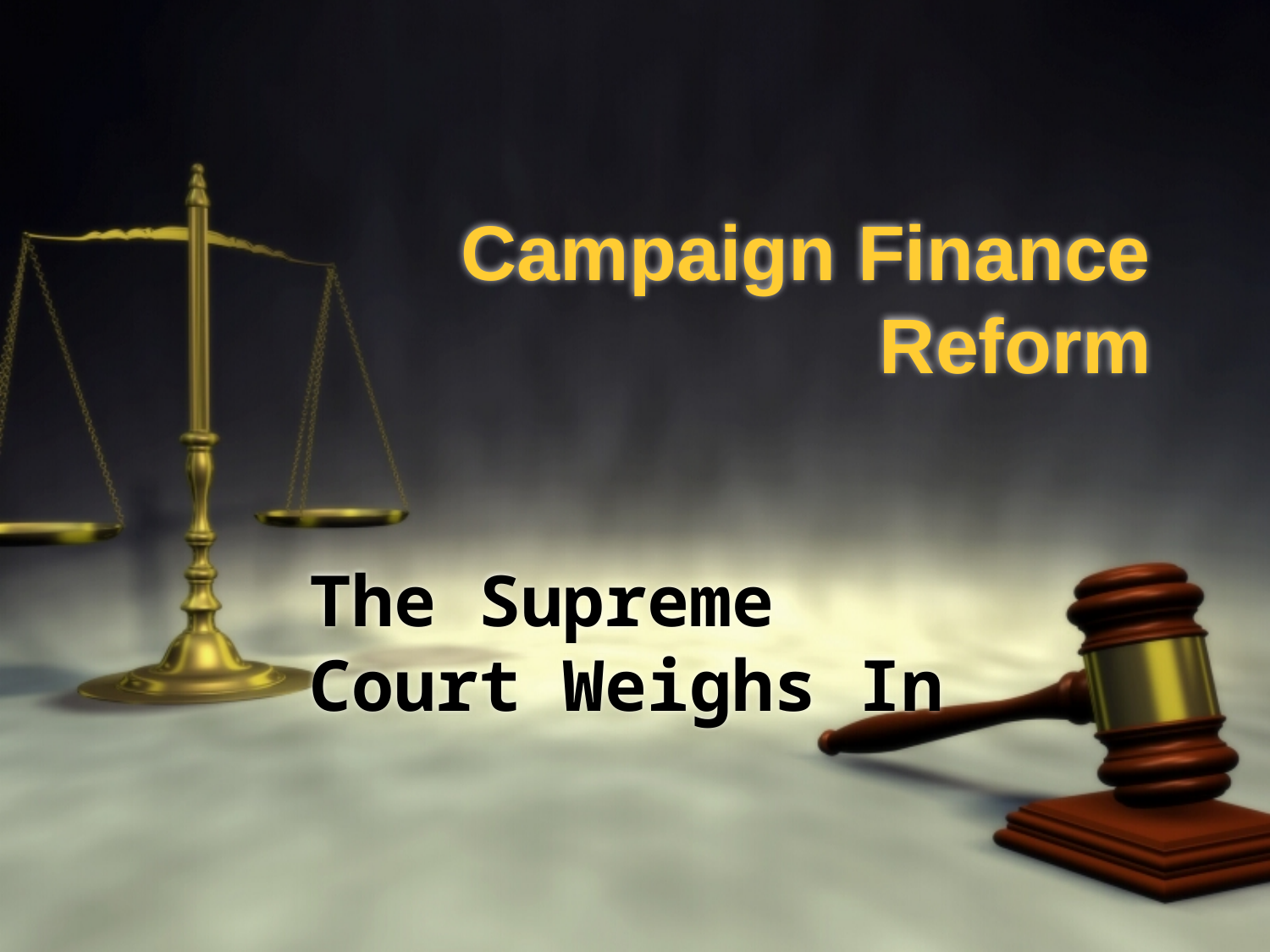

# Campaign Finance Reform
The Supreme Court Weighs In